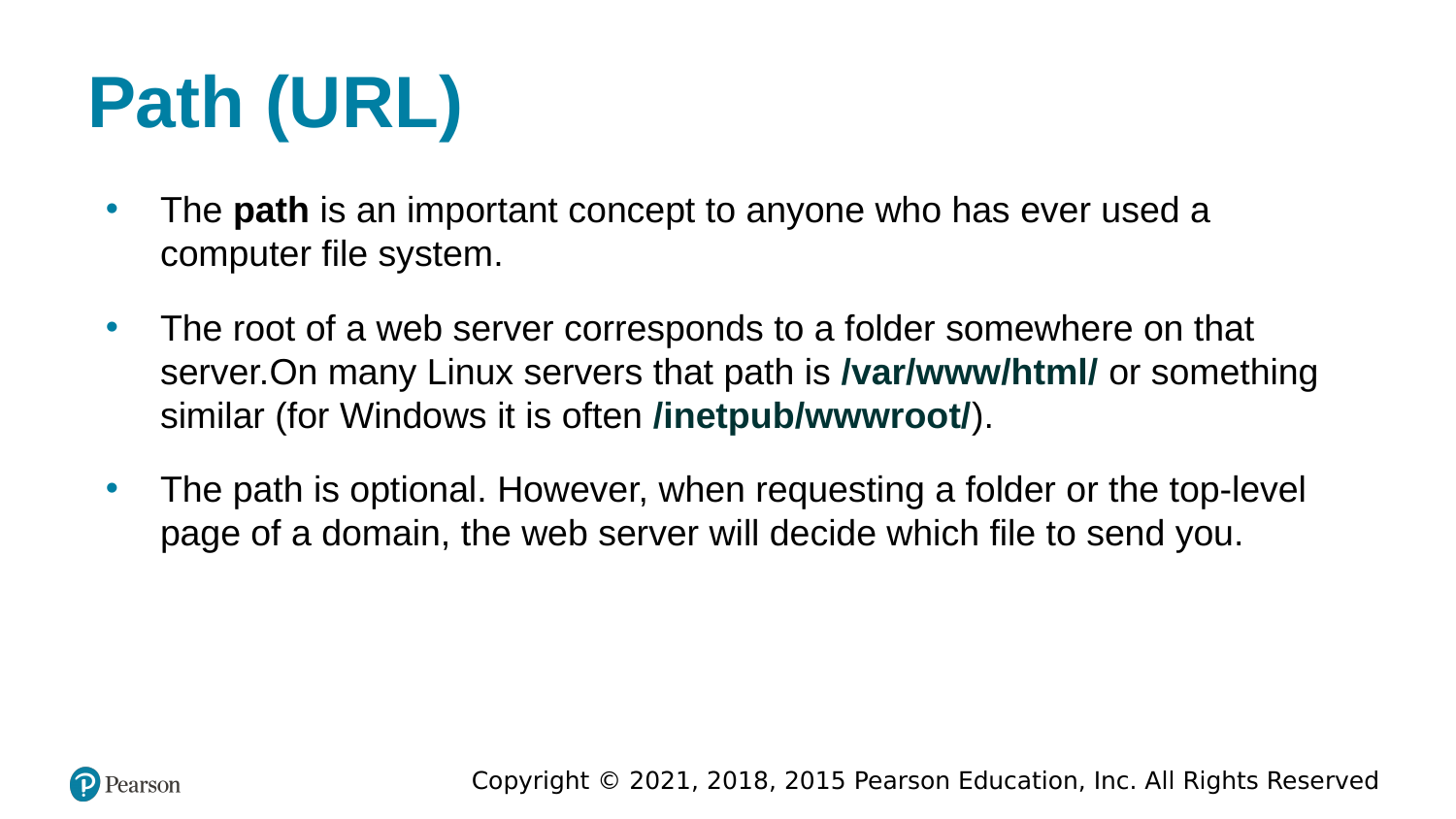

# Path (URL)
The path is an important concept to anyone who has ever used a computer file system.
The root of a web server corresponds to a folder somewhere on that server.On many Linux servers that path is /var/www/html/ or something similar (for Windows it is often /inetpub/wwwroot/).
The path is optional. However, when requesting a folder or the top-level page of a domain, the web server will decide which file to send you.